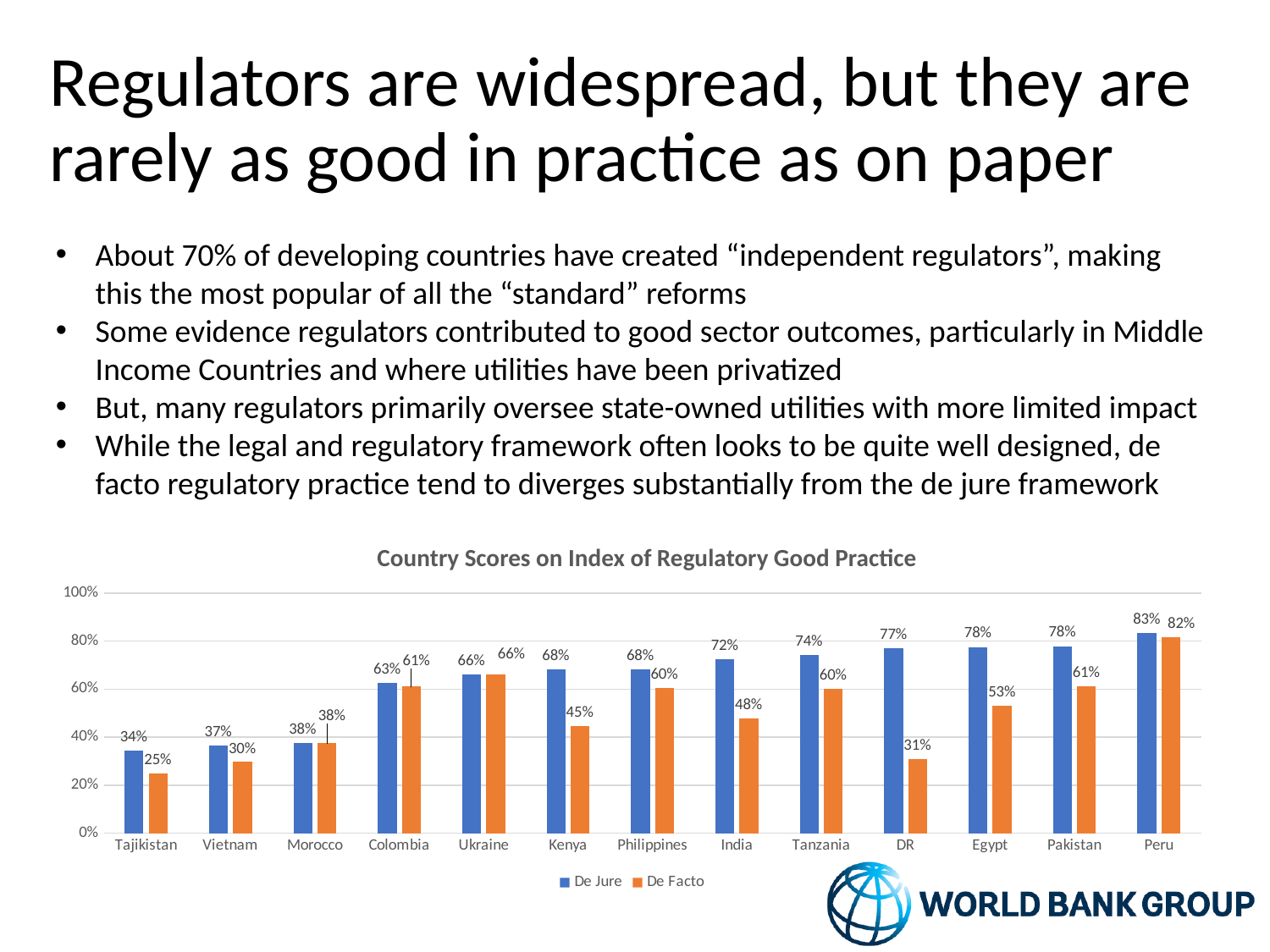

# Regulators are widespread, but they are rarely as good in practice as on paper
About 70% of developing countries have created “independent regulators”, making this the most popular of all the “standard” reforms
Some evidence regulators contributed to good sector outcomes, particularly in Middle Income Countries and where utilities have been privatized
But, many regulators primarily oversee state-owned utilities with more limited impact
While the legal and regulatory framework often looks to be quite well designed, de facto regulatory practice tend to diverges substantially from the de jure framework

Country Scores on Index of Regulatory Good Practice

### Chart

| Category | De Jure | De Facto |
|---|---|---|
| Tajikistan | 0.34226190476190477 | 0.24925595238095238 |
| Vietnam | 0.3657407407407407 | 0.2962962962962963 |
| Morocco | 0.375 | 0.375 |
| Colombia | 0.6254089105339106 | 0.6111111111111112 |
| Ukraine | 0.6610576923076923 | 0.6610576923076923 |
| Kenya | 0.6815483821733821 | 0.4463927045177045 |
| Philippines | 0.682997557997558 | 0.6044249553864938 |
| India | 0.7228535353535354 | 0.4766899766899767 |
| Tanzania | 0.7406707875457876 | 0.6017628205128205 |
| DR | 0.768587962962963 | 0.310108024691358 |
| Egypt | 0.7754365079365079 | 0.5309752747252747 |
| Pakistan | 0.7788728632478632 | 0.6106659544159543 |
| Peru | 0.8337191358024691 | 0.8155864197530864 |